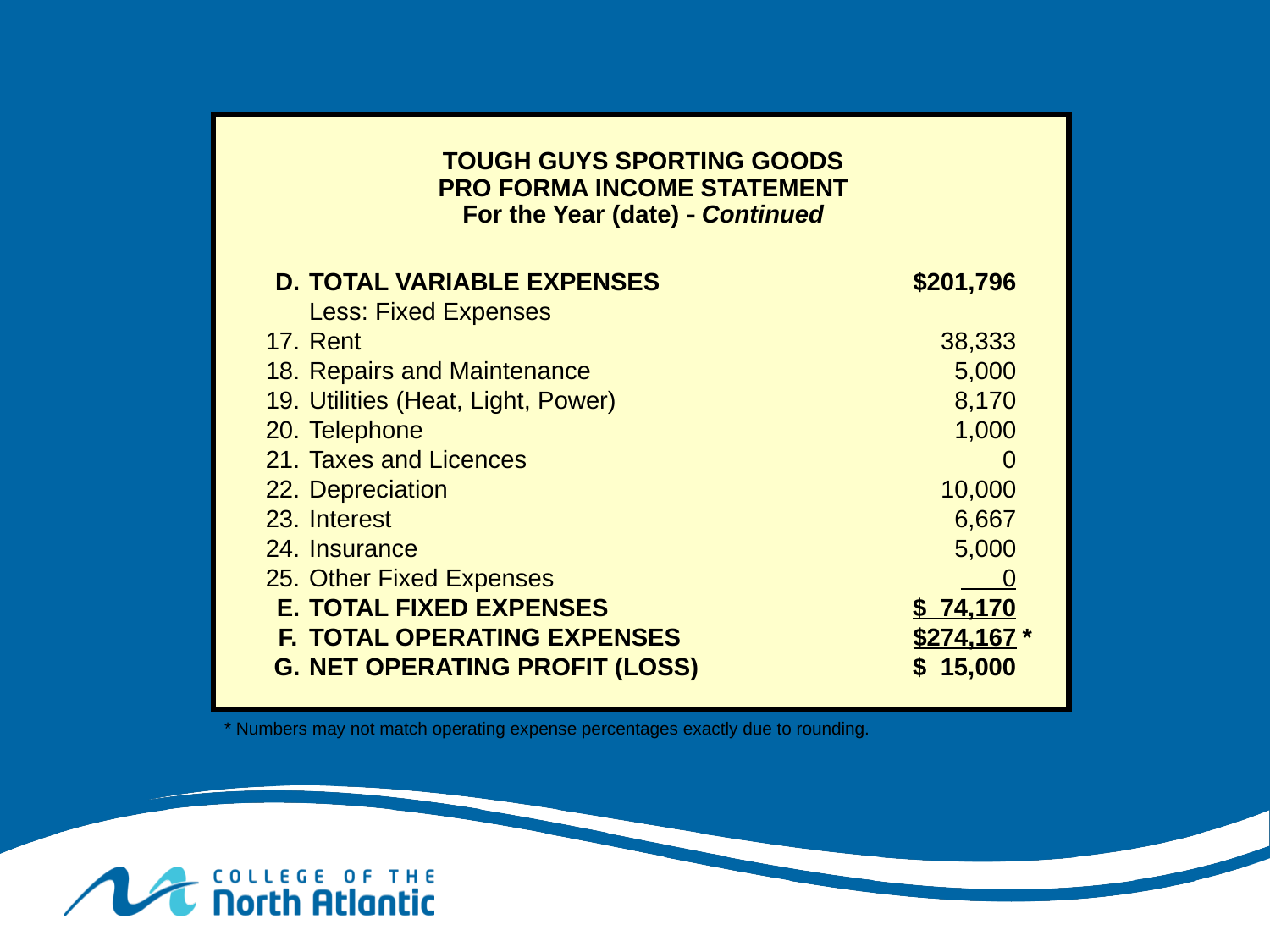

TOUGH GUYS SPORTING GOODS
PRO FORMA INCOME STATEMENT
For the Year (date) − Continued
	D.	TOTAL VARIABLE EXPENSES		$201,796
		Less: Fixed Expenses
	17.	Rent		38,333
	18.	Repairs and Maintenance		5,000
	19.	Utilities (Heat, Light, Power)		8,170
	20.	Telephone		1,000
	21.	Taxes and Licences		0
	22.	Depreciation		10,000
	23.	Interest		6,667
	24.	Insurance		5,000
	25.	Other Fixed Expenses		         0
	E.	TOTAL FIXED EXPENSES		$  74,170
	F.	TOTAL OPERATING EXPENSES		$274,167	*
	G.	NET OPERATING PROFIT (LOSS)		$  15,000
* Numbers may not match operating expense percentages exactly due to rounding.